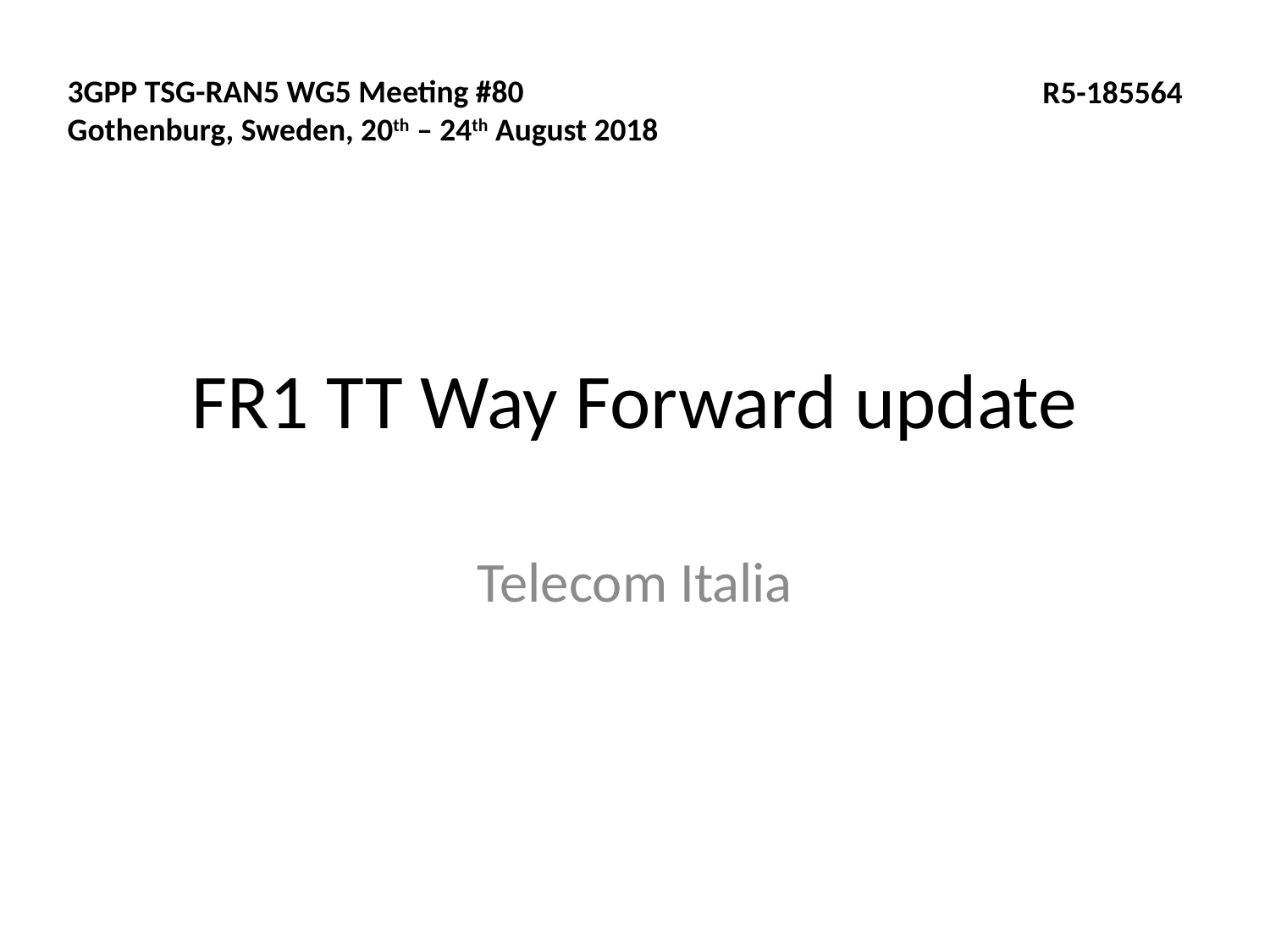

3GPP TSG-RAN5 WG5 Meeting #80
Gothenburg, Sweden, 20th – 24th August 2018

R5-185564
# FR1 TT Way Forward update
Telecom Italia